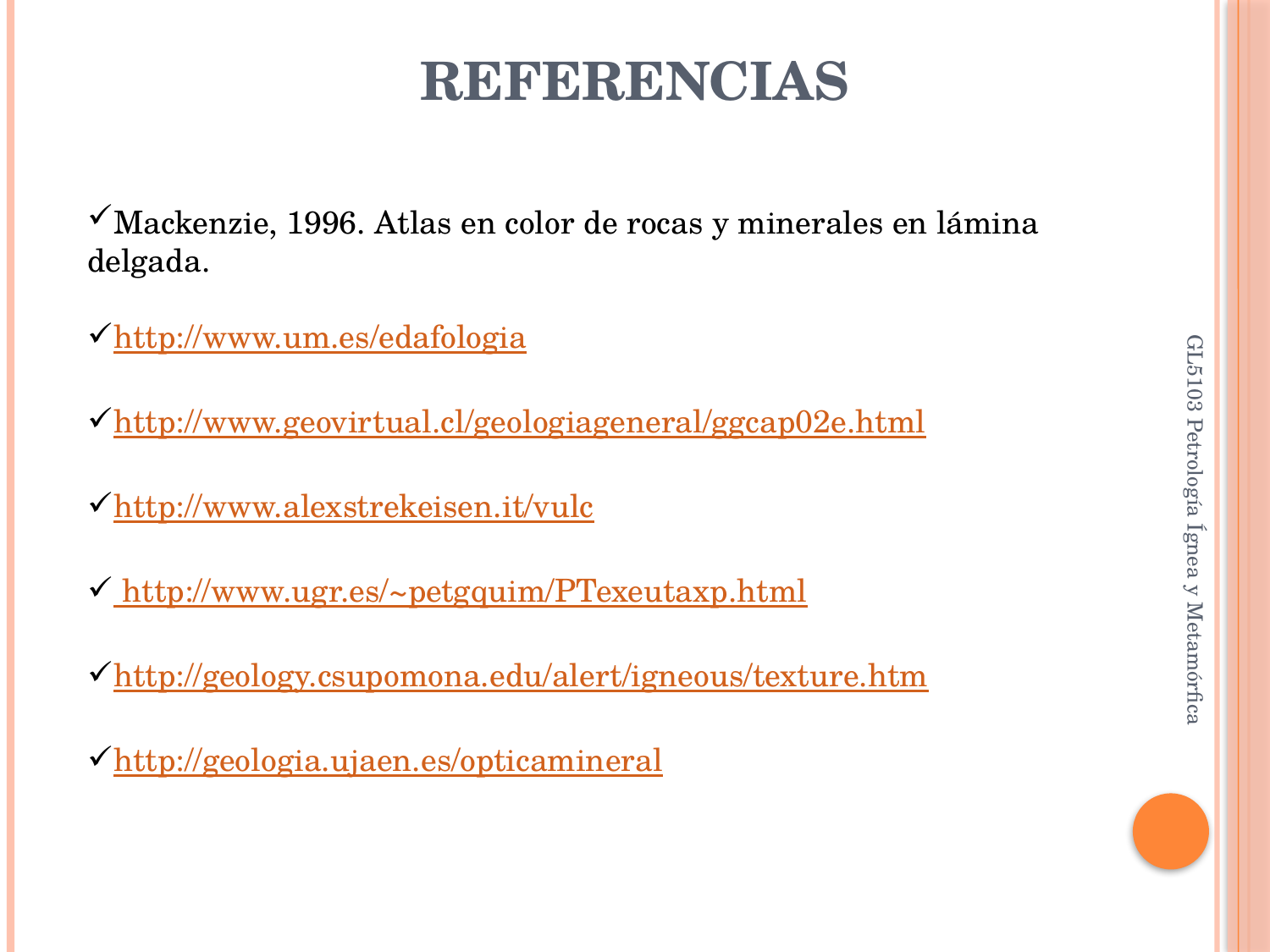

# REFERENCIAS
Mackenzie, 1996. Atlas en color de rocas y minerales en lámina delgada.

http://www.um.es/edafologia

http://www.geovirtual.cl/geologiageneral/ggcap02e.html

http://www.alexstrekeisen.it/vulc

 http://www.ugr.es/~petgquim/PTexeutaxp.html

http://geology.csupomona.edu/alert/igneous/texture.htm

http://geologia.ujaen.es/opticamineral

GL5103 Petrología Ígnea y Metamórfica